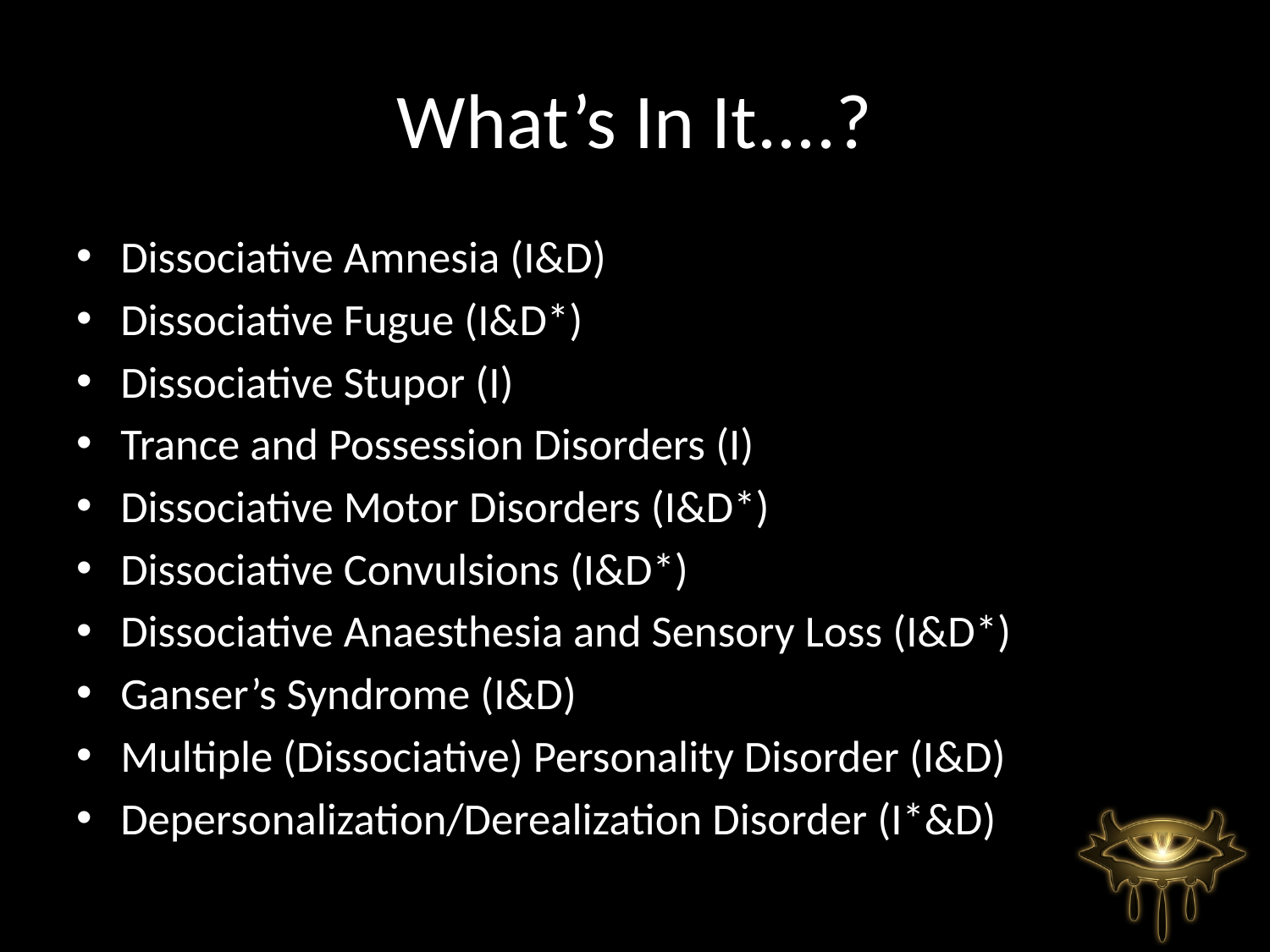

# What’s In It....?
Dissociative Amnesia (I&D)
Dissociative Fugue (I&D*)
Dissociative Stupor (I)
Trance and Possession Disorders (I)
Dissociative Motor Disorders (I&D*)
Dissociative Convulsions (I&D*)
Dissociative Anaesthesia and Sensory Loss (I&D*)
Ganser’s Syndrome (I&D)
Multiple (Dissociative) Personality Disorder (I&D)
Depersonalization/Derealization Disorder (I*&D)